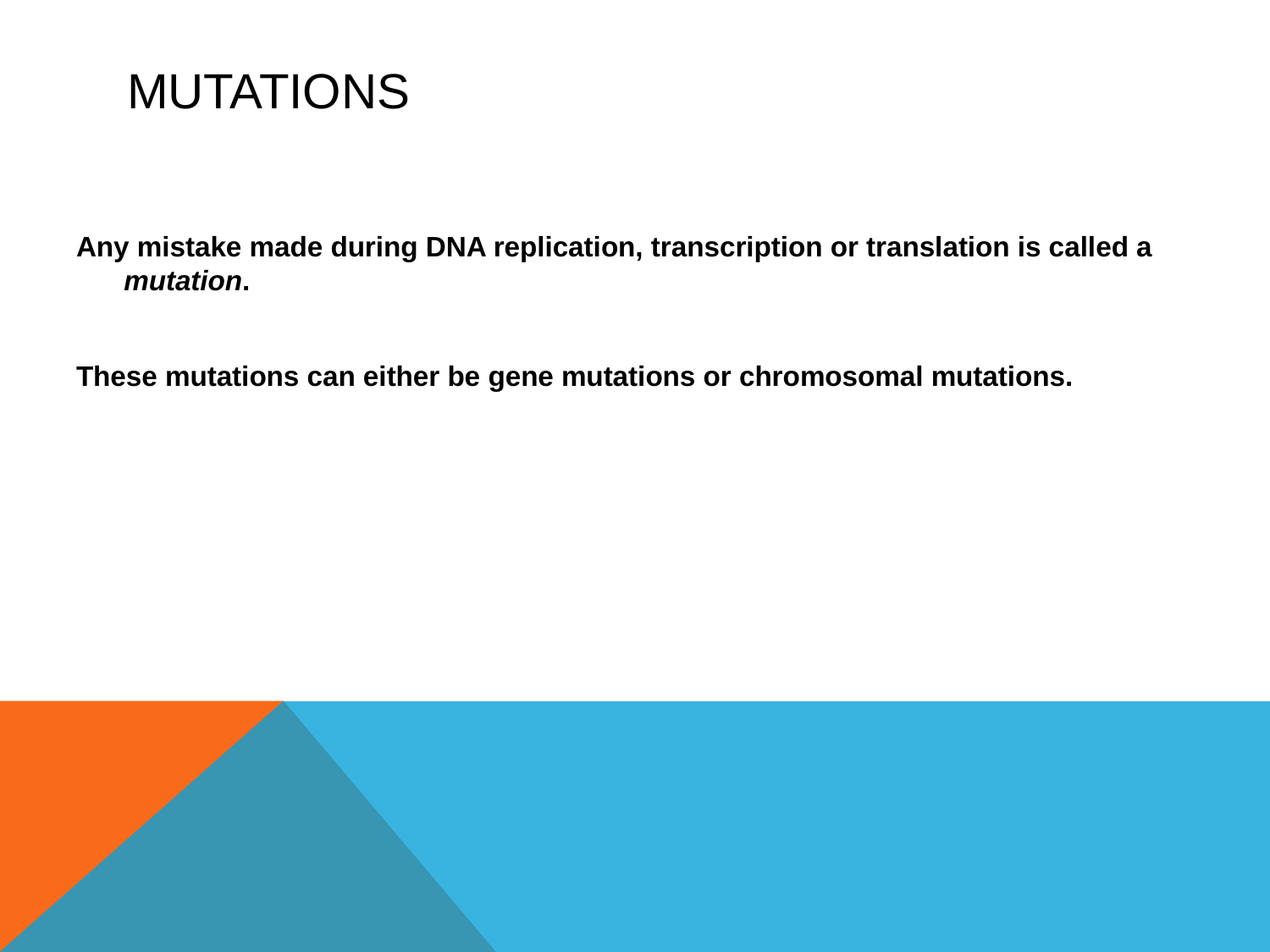

# Mutations
Any mistake made during DNA replication, transcription or translation is called a mutation.

These mutations can either be gene mutations or chromosomal mutations.